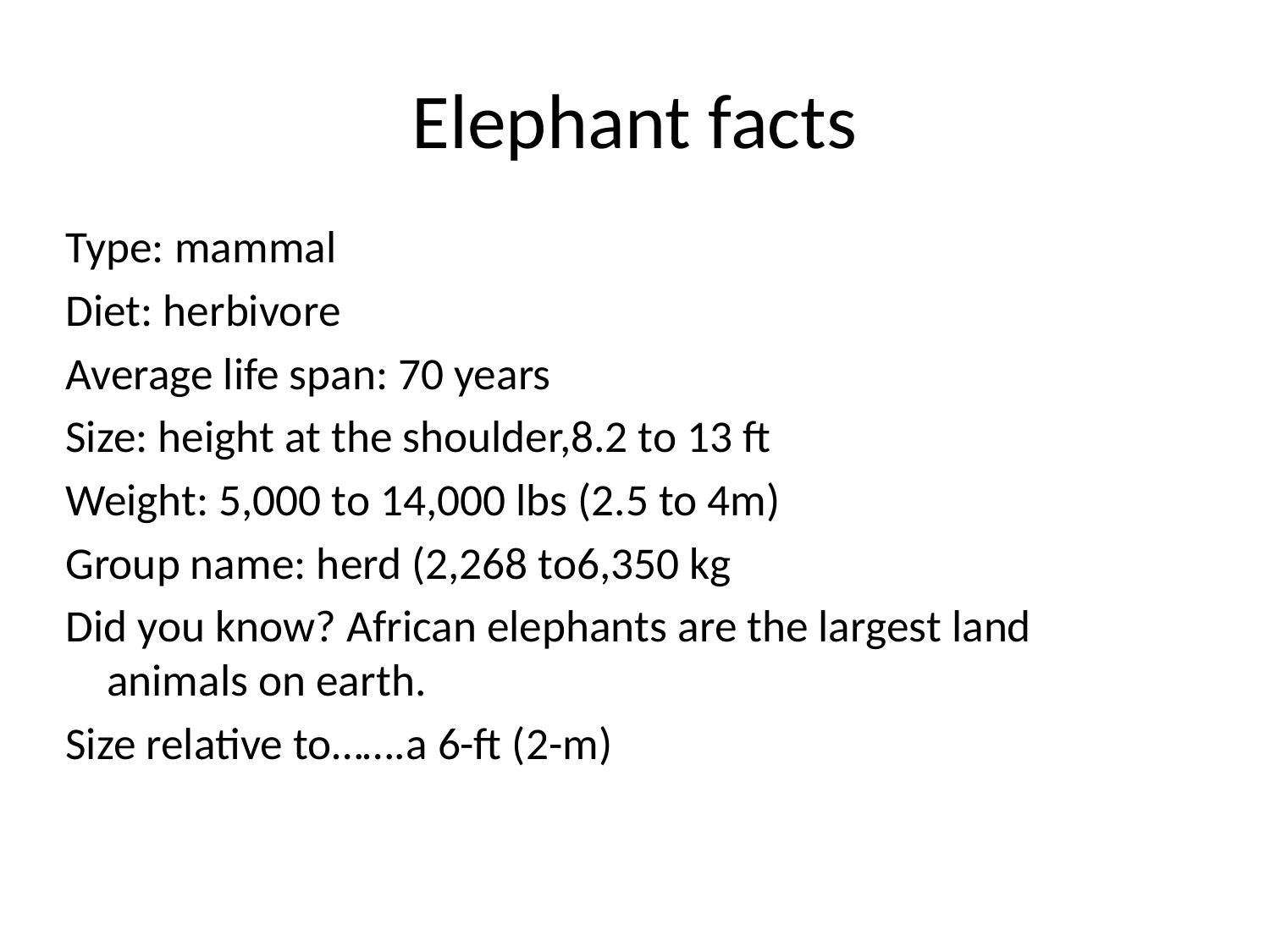

# Elephant facts
Type: mammal
Diet: herbivore
Average life span: 70 years
Size: height at the shoulder,8.2 to 13 ft
Weight: 5,000 to 14,000 lbs (2.5 to 4m)
Group name: herd (2,268 to6,350 kg
Did you know? African elephants are the largest land animals on earth.
Size relative to…….a 6-ft (2-m)